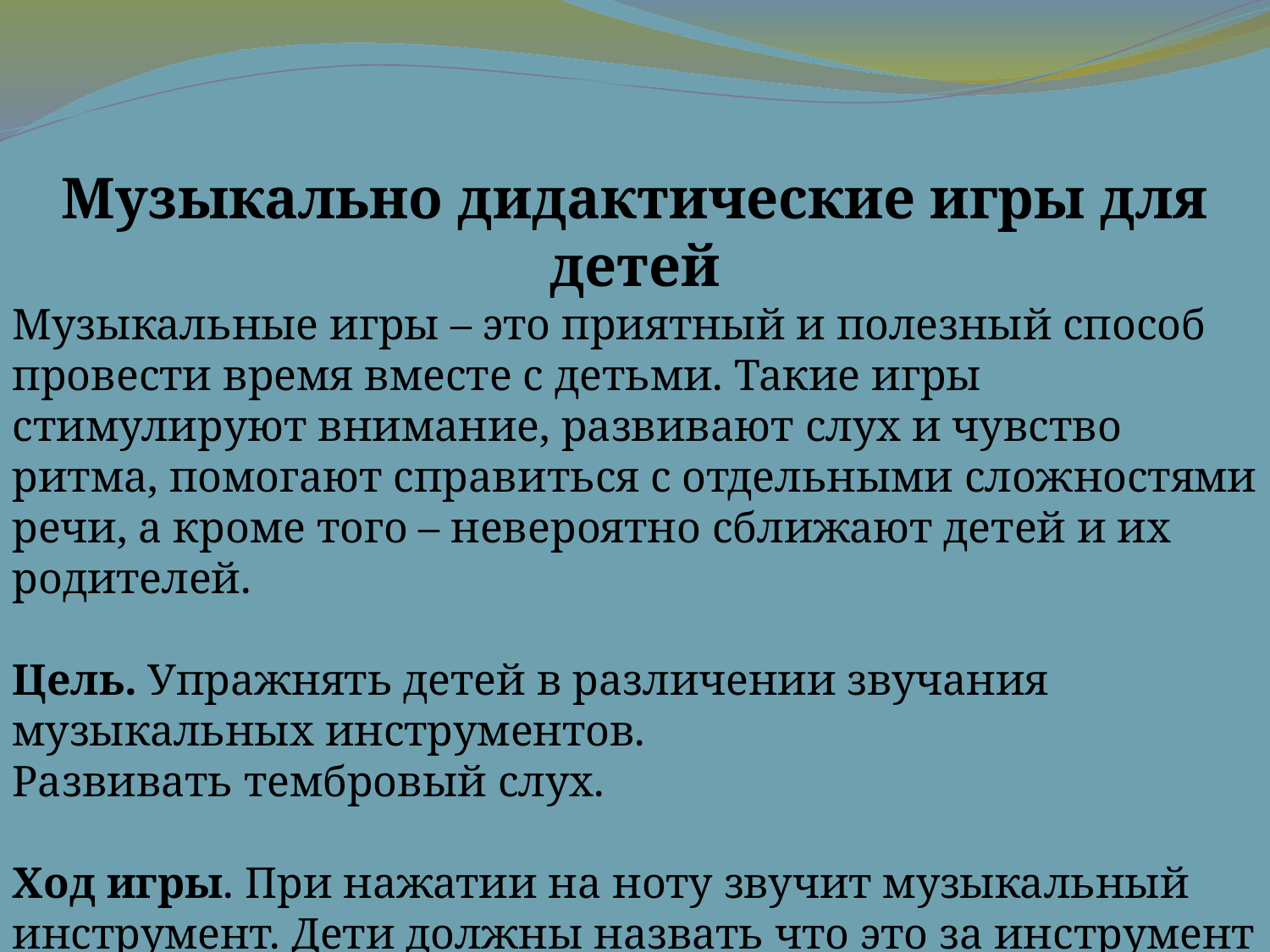

Музыкально дидактические игры для детей
Музыкальные игры – это приятный и полезный способ провести время вместе с детьми. Такие игры стимулируют внимание, развивают слух и чувство ритма, помогают справиться с отдельными сложностями речи, а кроме того – невероятно сближают детей и их родителей.

Цель. Упражнять детей в различении звучания музыкальных инструментов.
Развивать тембровый слух.

Ход игры. При нажатии на ноту звучит музыкальный инструмент. Дети должны назвать что это за инструмент . При нажатии на следующий слайд появляется картинка- ответ.